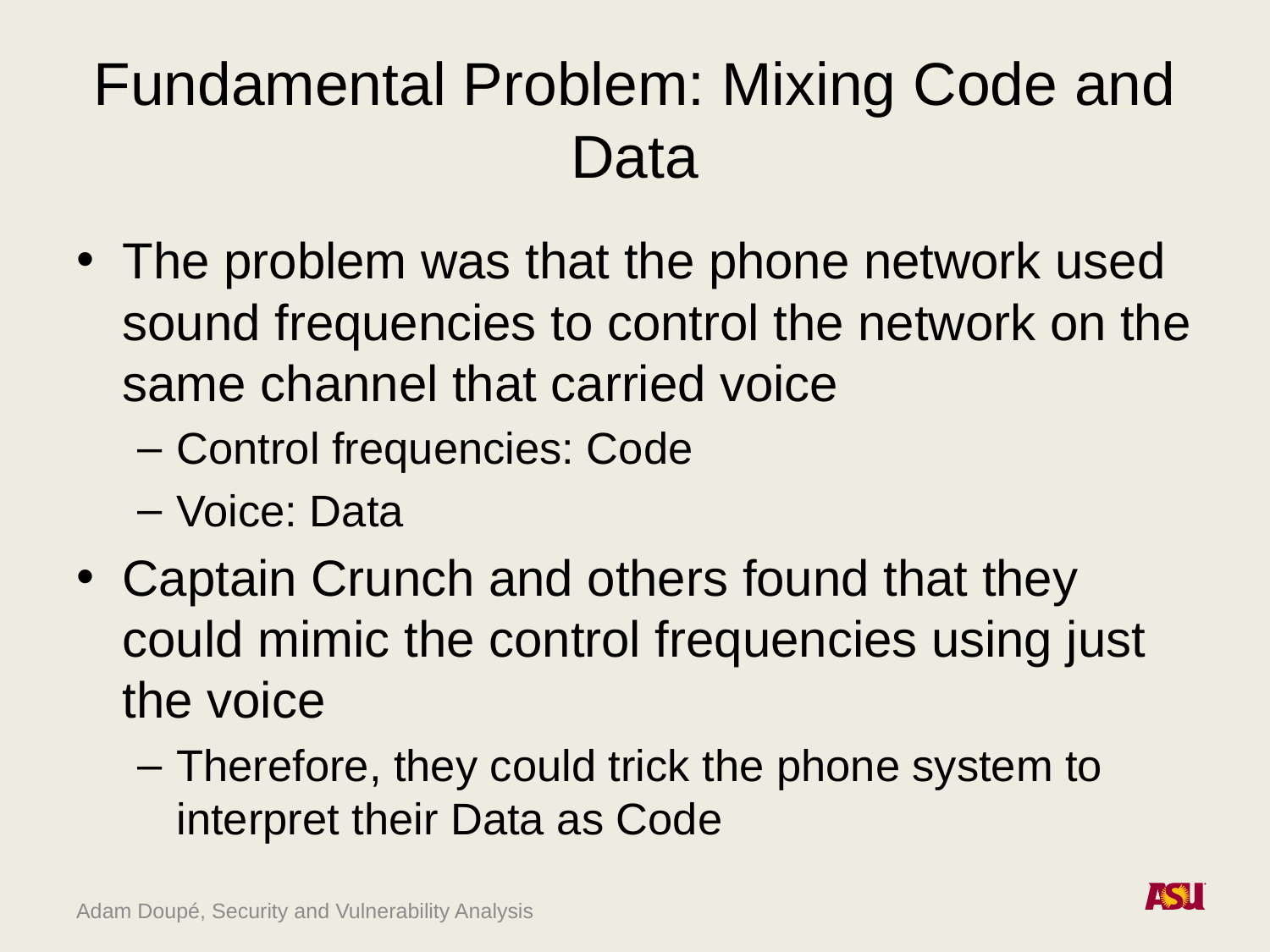

# Fundamental Problem: Mixing Code and Data
The problem was that the phone network used sound frequencies to control the network on the same channel that carried voice
Control frequencies: Code
Voice: Data
Captain Crunch and others found that they could mimic the control frequencies using just the voice
Therefore, they could trick the phone system to interpret their Data as Code